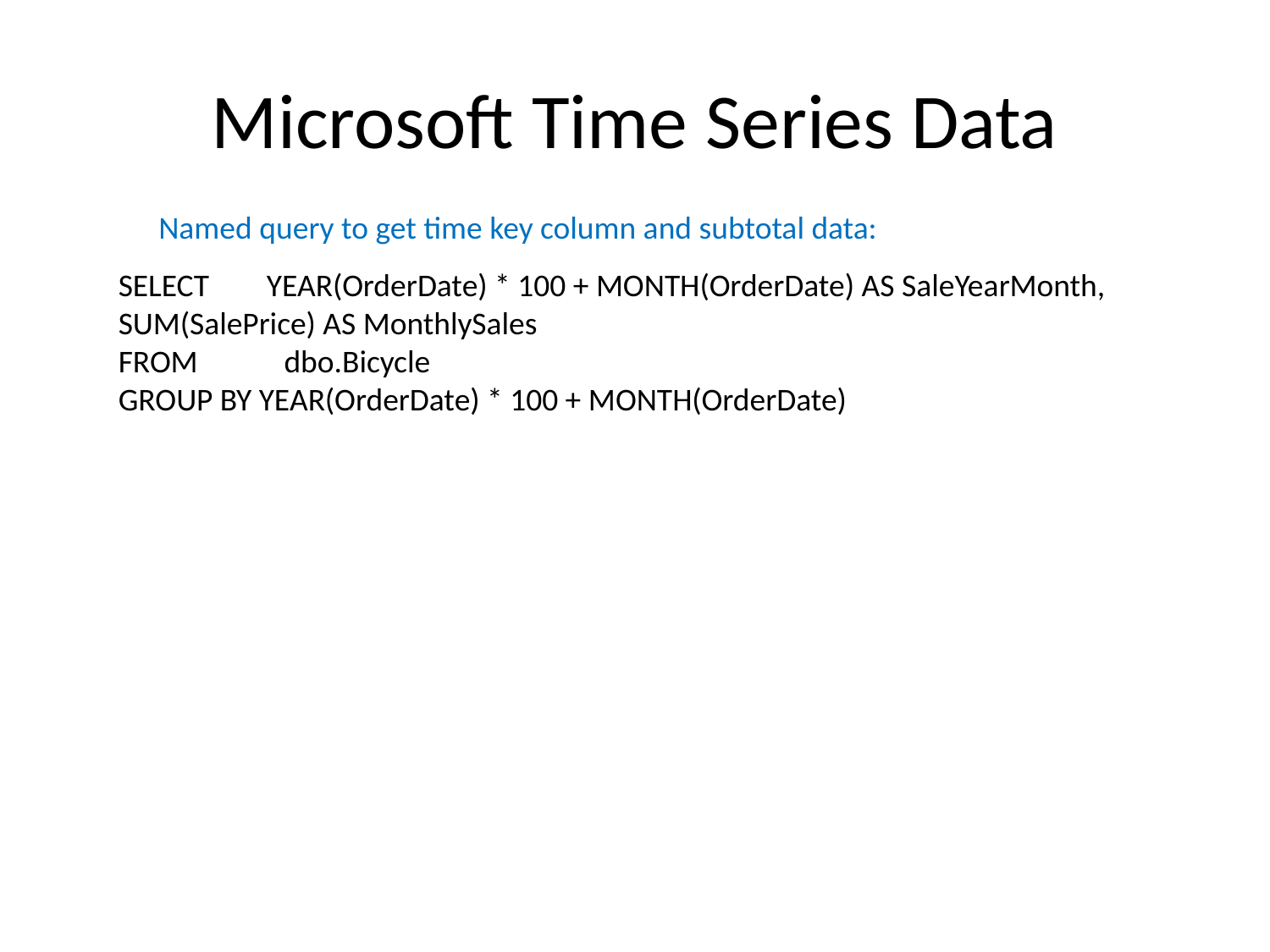

# Microsoft Time Series Data
Named query to get time key column and subtotal data:
SELECT        YEAR(OrderDate) * 100 + MONTH(OrderDate) AS SaleYearMonth, SUM(SalePrice) AS MonthlySales
FROM            dbo.Bicycle
GROUP BY YEAR(OrderDate) * 100 + MONTH(OrderDate)